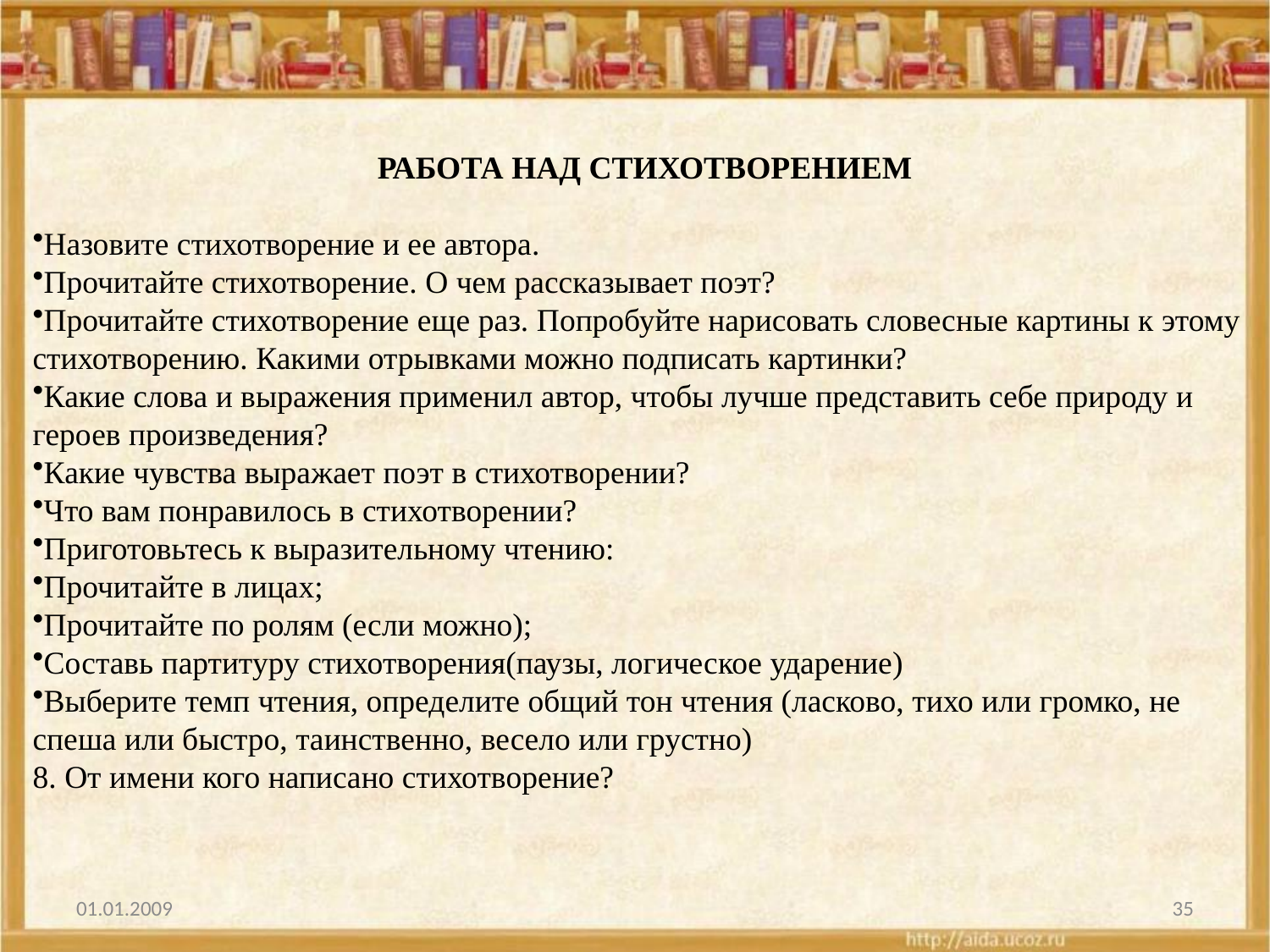

РАБОТА НАД СТИХОТВОРЕНИЕМ

Назовите стихотворение и ее автора.
Прочитайте стихотворение. О чем рассказывает поэт?
Прочитайте стихотворение еще раз. Попробуйте нарисовать словесные картины к этому стихотворению. Какими отрывками можно подписать картинки?
Какие слова и выражения применил автор, чтобы лучше представить себе природу и героев произведения?
Какие чувства выражает поэт в стихотворении?
Что вам понравилось в стихотворении?
Приготовьтесь к выразительному чтению:
Прочитайте в лицах;
Прочитайте по ролям (если можно);
Составь партитуру стихотворения(паузы, логическое ударение)
Выберите темп чтения, определите общий тон чтения (ласково, тихо или громко, не спеша или быстро, таинственно, весело или грустно)
8. От имени кого написано стихотворение?
01.01.2009
35